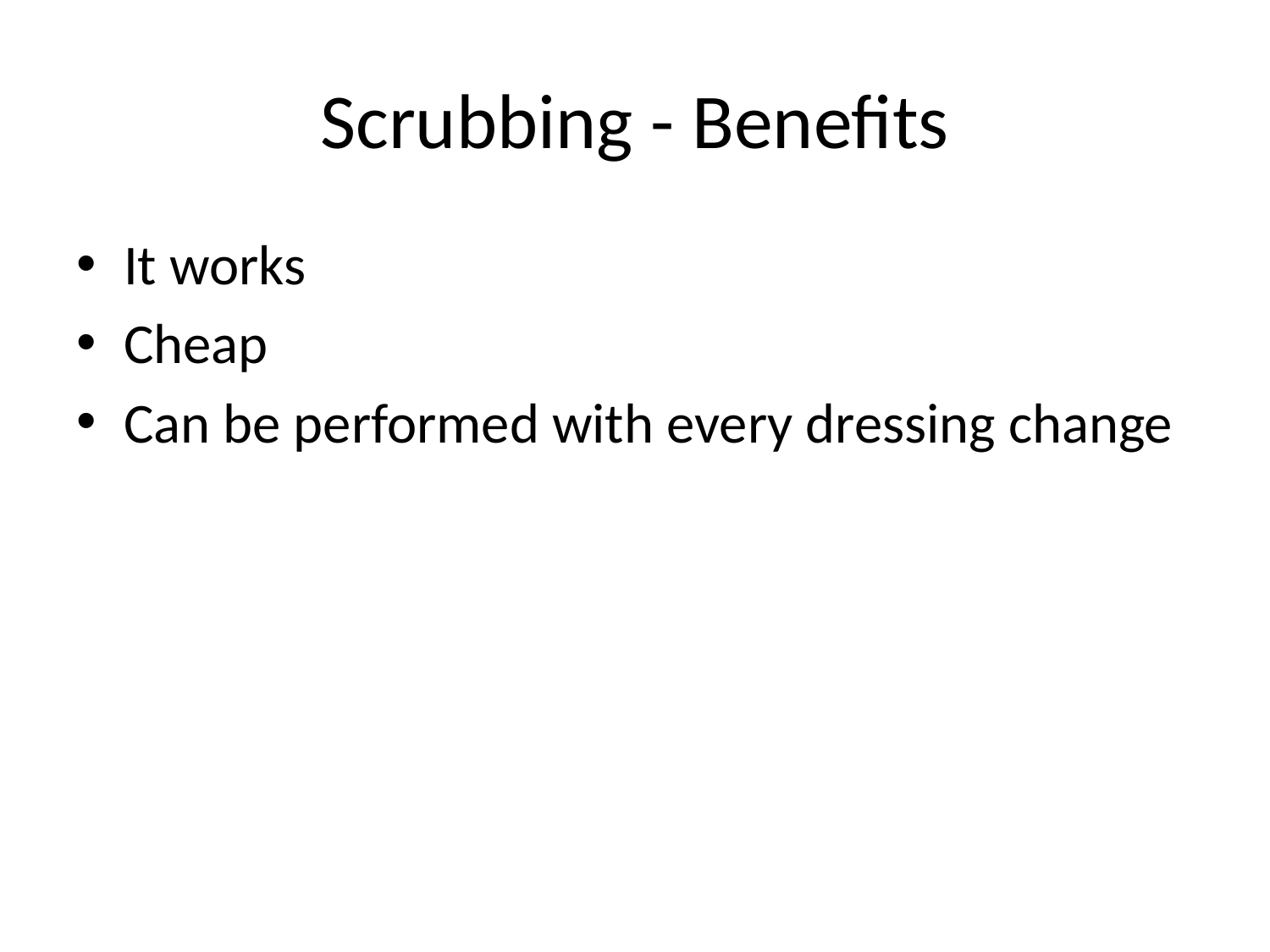

# Scrubbing - Benefits
It works
Cheap
Can be performed with every dressing change